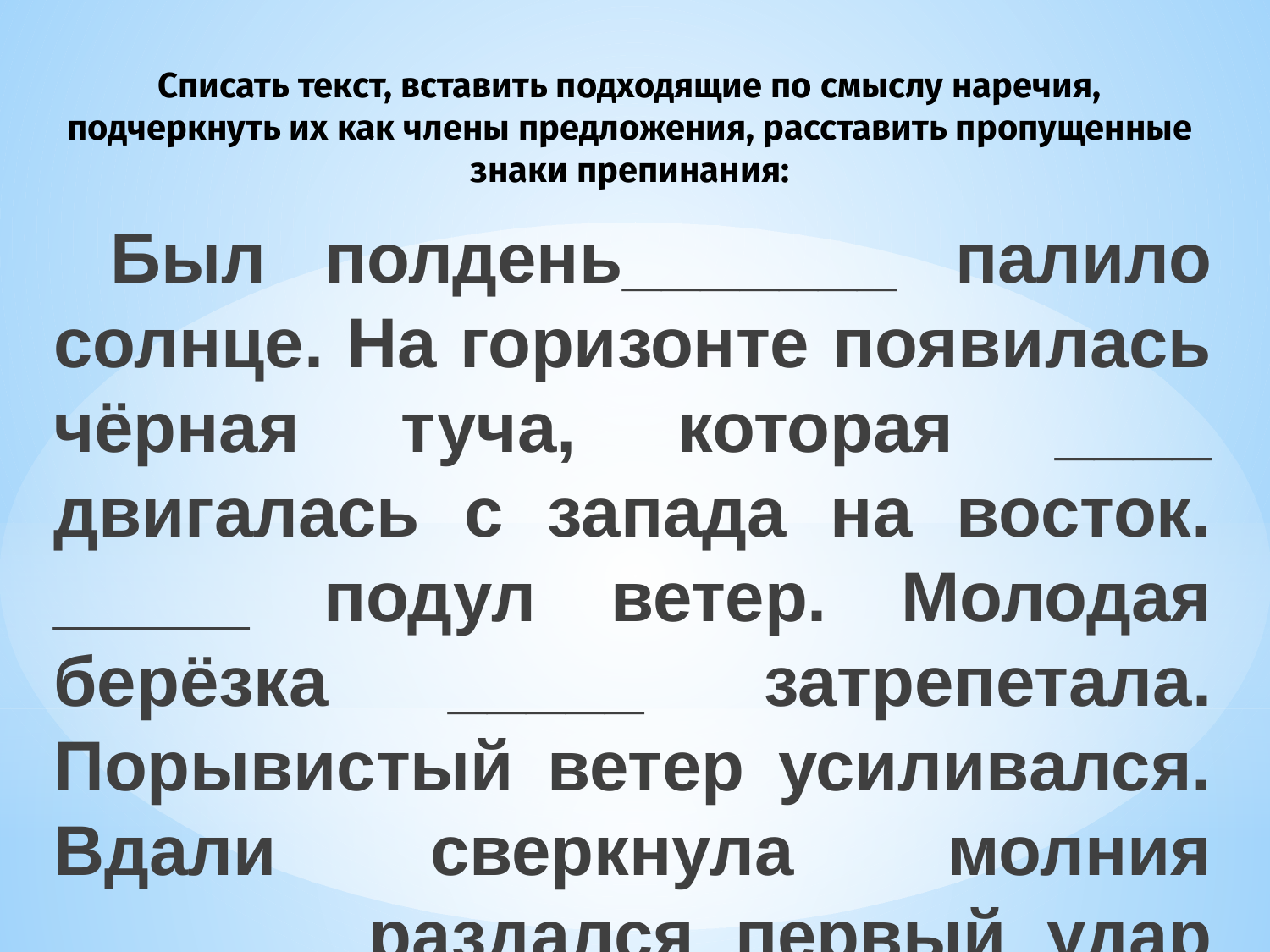

# Списать текст, вставить подходящие по смыслу наречия, подчеркнуть их как члены предложения, расставить пропущенные знаки препинания:
Был полдень_______ палило солнце. На горизонте появилась чёрная туча, которая ____ двигалась с запада на восток. _____ подул ветер. Молодая берёзка _____ затрепетала. Порывистый ветер усиливался. Вдали сверкнула молния _______ раздался первый удар грома. Спеша укрыться _________ заметались птицы.